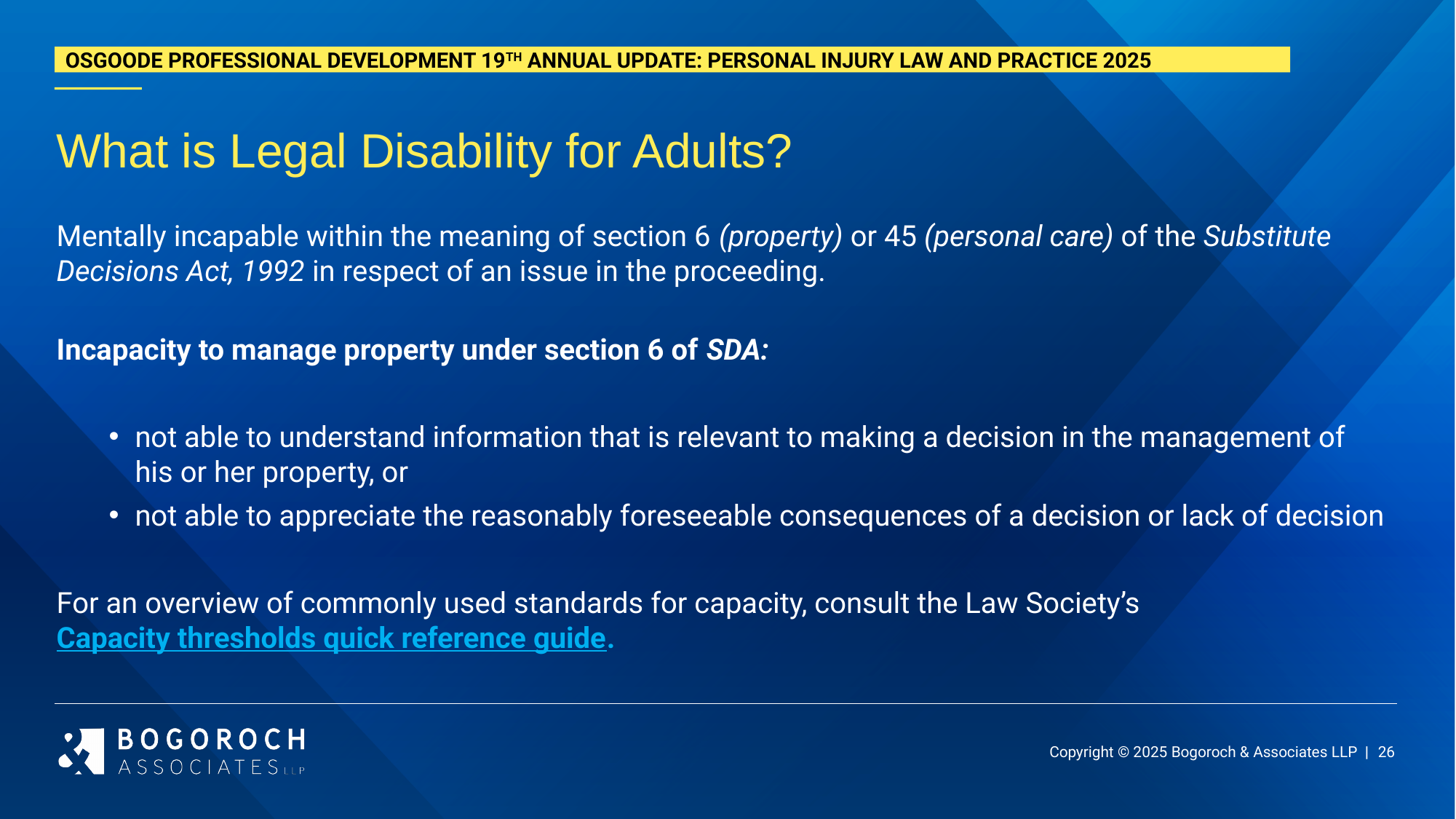

# What is Legal Disability for Adults?
Mentally incapable within the meaning of section 6 (property) or 45 (personal care) of the Substitute Decisions Act, 1992 in respect of an issue in the proceeding.
Incapacity to manage property under section 6 of SDA:

not able to understand information that is relevant to making a decision in the management of his or her property, or
not able to appreciate the reasonably foreseeable consequences of a decision or lack of decision

For an overview of commonly used standards for capacity, consult the Law Society’s Capacity thresholds quick reference guide.